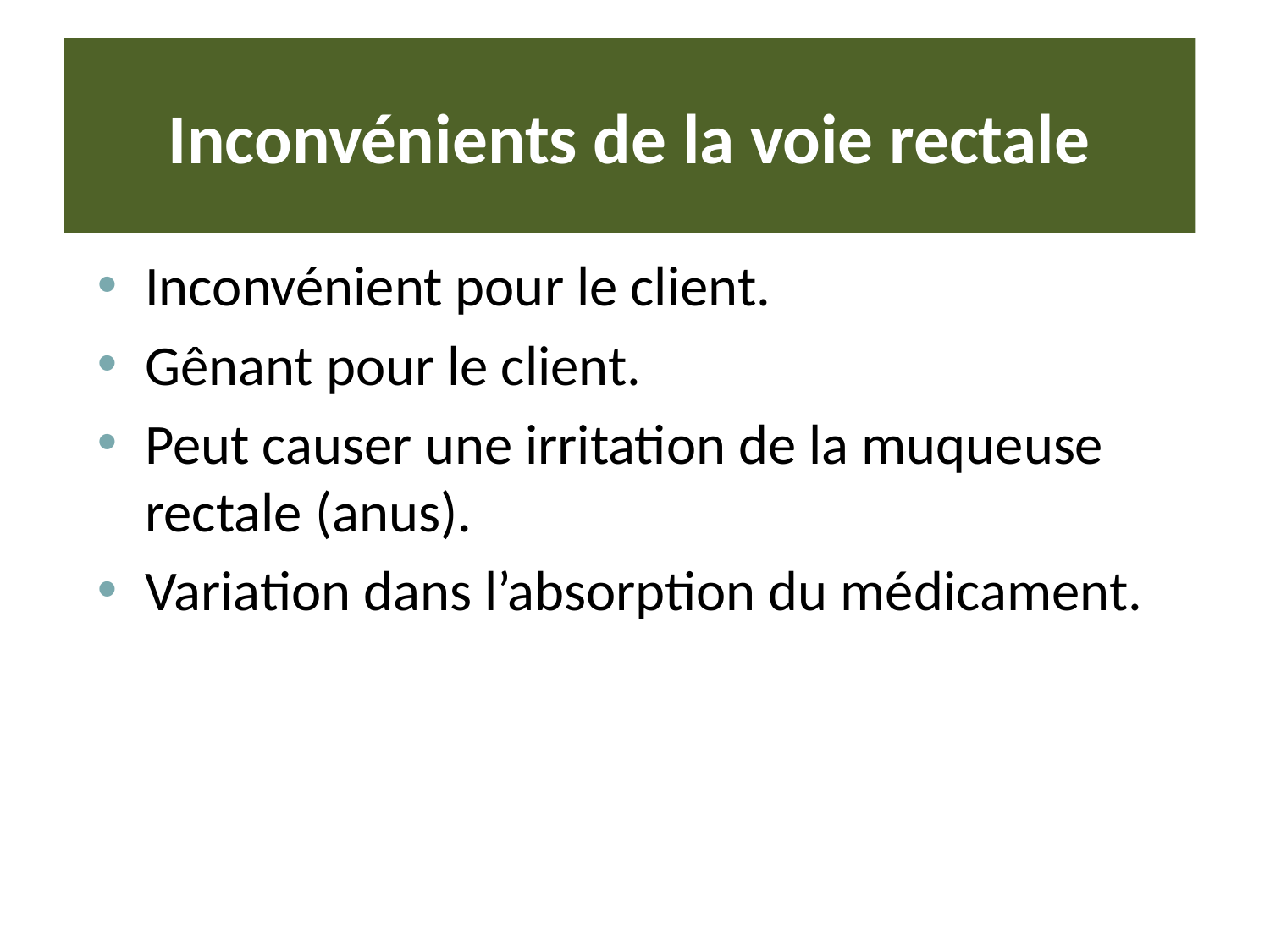

# Inconvénients de la voie rectale
Inconvénient pour le client.
Gênant pour le client.
Peut causer une irritation de la muqueuse rectale (anus).
Variation dans l’absorption du médicament.